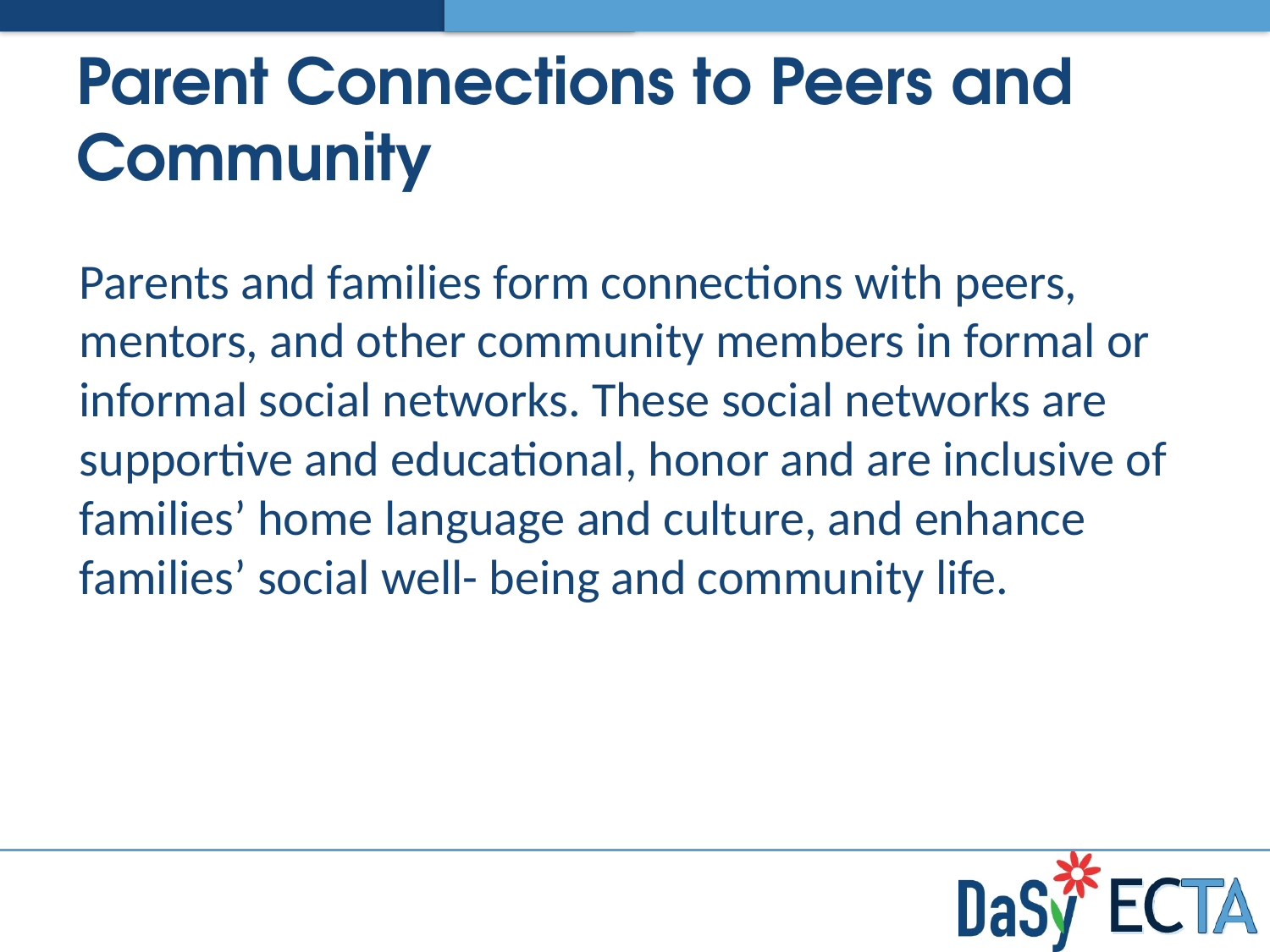

# Parent Connections to Peers and Community
Parents and families form connections with peers, mentors, and other community members in formal or informal social networks. These social networks are supportive and educational, honor and are inclusive of families’ home language and culture, and enhance families’ social well- being and community life.